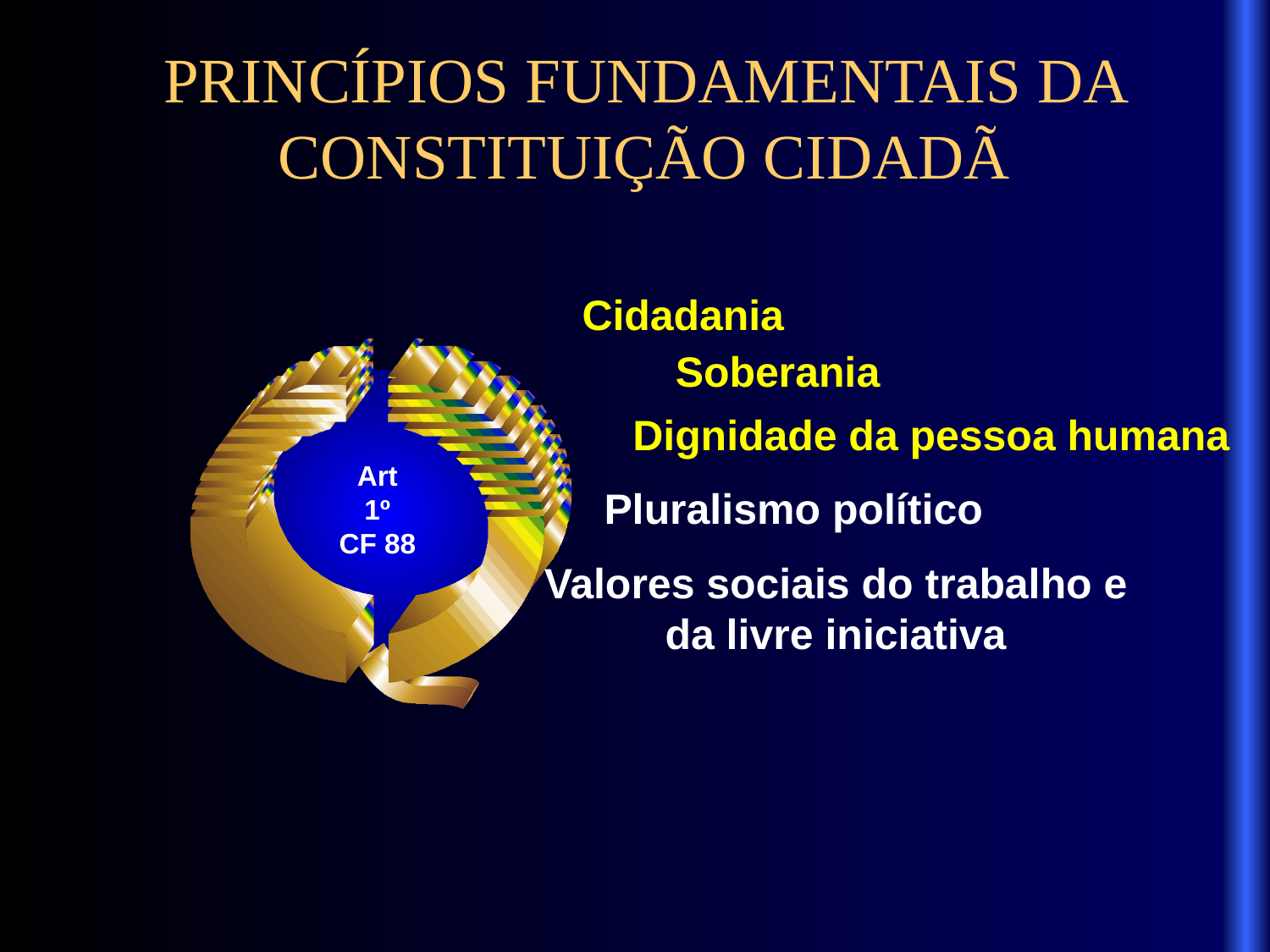

PRINCÍPIOS FUNDAMENTAIS DA CONSTITUIÇÃO CIDADÃ
                     Cidadania

Art
1º
CF 88

Soberania
Dignidade da pessoa humana
Pluralismo político
Valores sociais do trabalho e da livre iniciativa